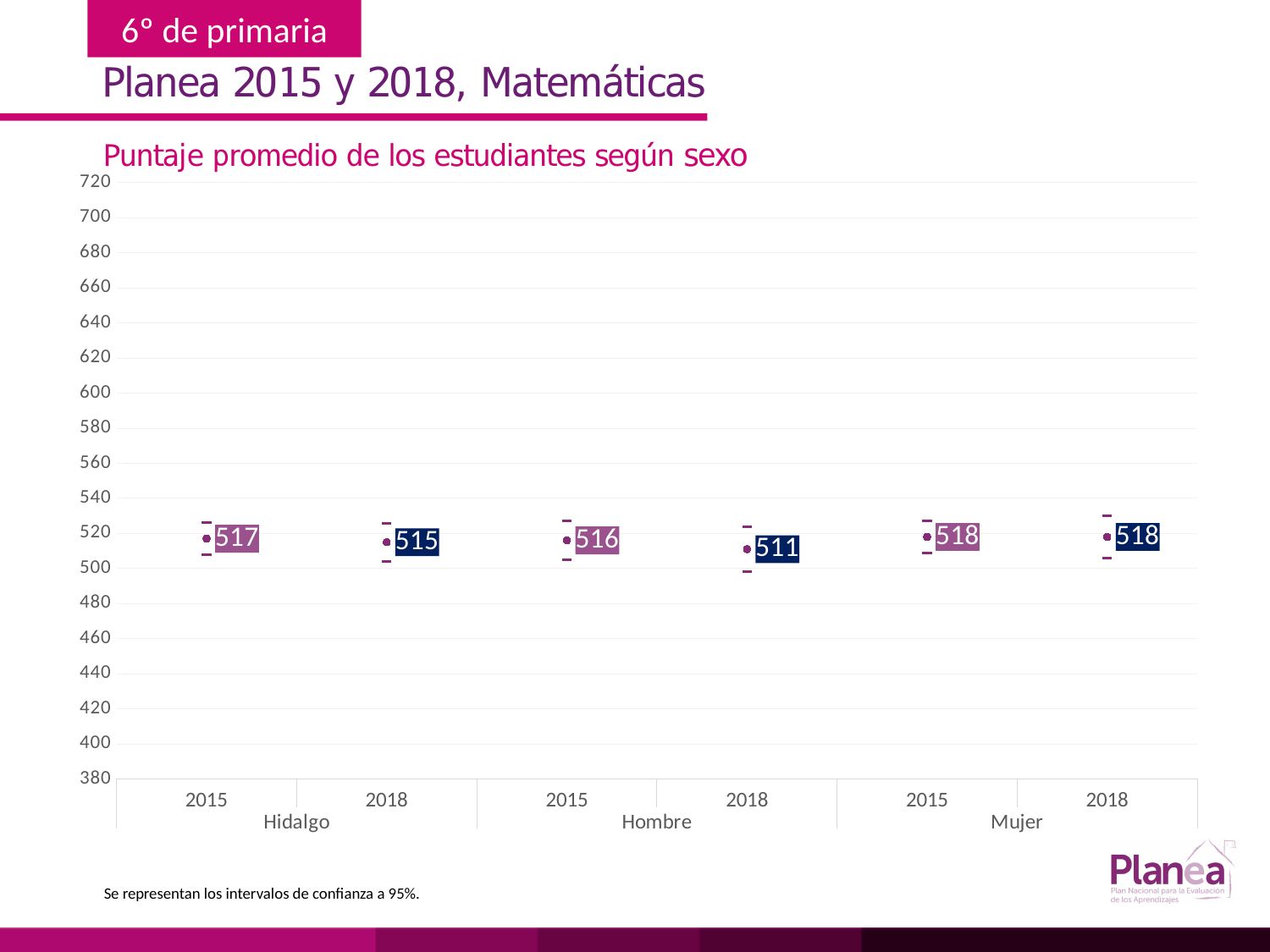

Planea 2015 y 2018, Matemáticas

Puntaje promedio de los estudiantes según sexo

### Chart

| Category |  |  |  |
|---|---|---|---|
| 2015 | 507.647 | 526.353 | 517.0 |
| 2018 | 504.055 | 525.945 | 515.0 |
| 2015 | 504.856 | 527.144 | 516.0 |
| 2018 | 498.264 | 523.736 | 511.0 |
| 2015 | 508.647 | 527.353 | 518.0 |
| 2018 | 505.861 | 530.139 | 518.0 |
Se representan los intervalos de confianza a 95%.